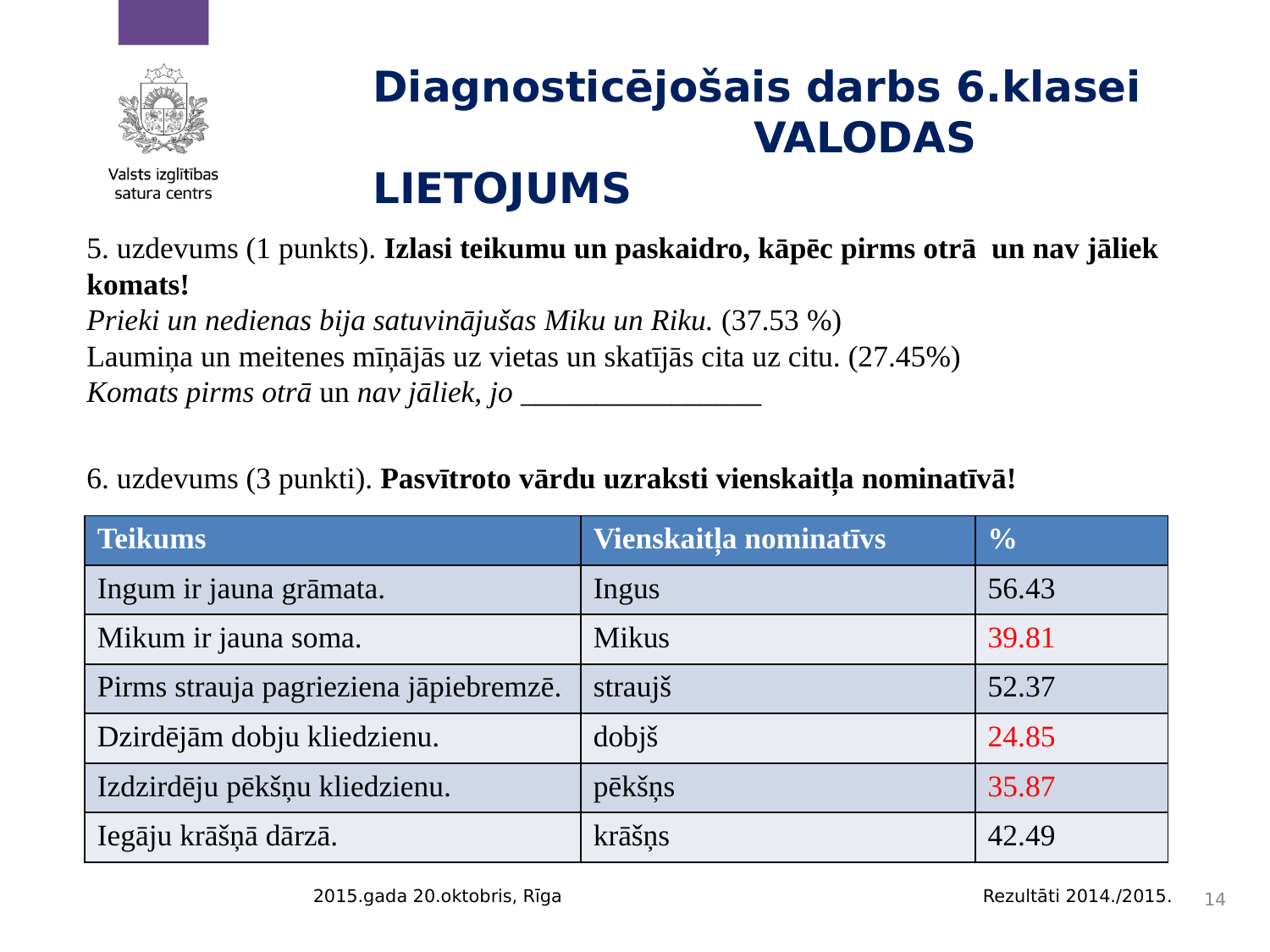

# Diagnosticējošais darbs 6.klasei 			VALODAS LIETOJUMS
5. uzdevums (1 punkts). Izlasi teikumu un paskaidro, kāpēc pirms otrā  un nav jāliek komats!
Prieki un nedienas bija satuvinājušas Miku un Riku. (37.53 %)
Laumiņa un meitenes mīņājās uz vietas un skatījās cita uz citu. (27.45%)
Komats pirms otrā un nav jāliek, jo ________________
6. uzdevums (3 punkti). Pasvītroto vārdu uzraksti vienskaitļa nominatīvā!
| Teikums | Vienskaitļa nominatīvs | % |
| --- | --- | --- |
| Ingum ir jauna grāmata. | Ingus | 56.43 |
| Mikum ir jauna soma. | Mikus | 39.81 |
| Pirms strauja pagrieziena jāpiebremzē. | straujš | 52.37 |
| Dzirdējām dobju kliedzienu. | dobjš | 24.85 |
| Izdzirdēju pēkšņu kliedzienu. | pēkšņs | 35.87 |
| Iegāju krāšņā dārzā. | krāšņs | 42.49 |
2015.gada 20.oktobris, Rīga
Rezultāti 2014./2015.
14